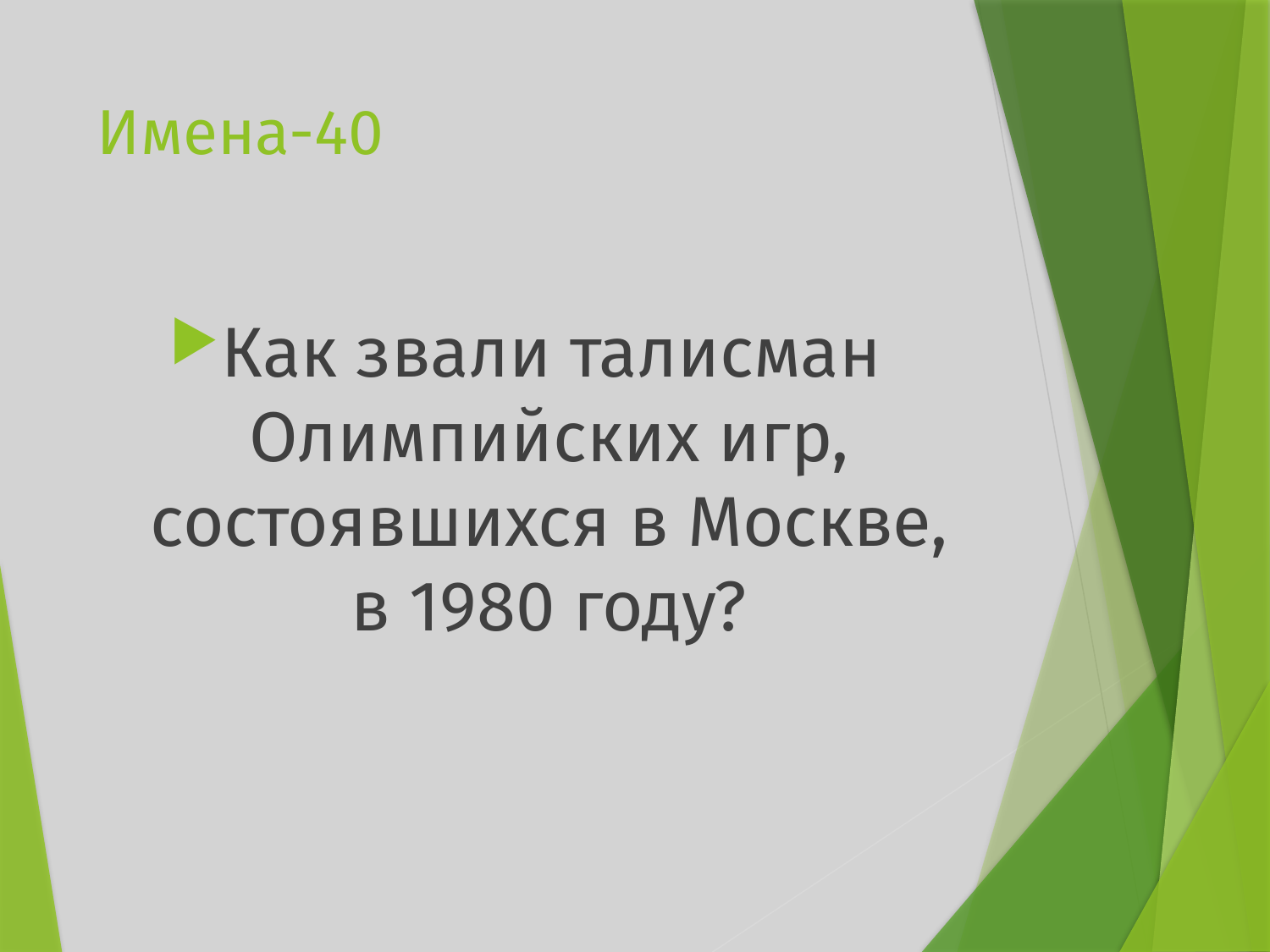

# Имена-40
Как звали талисман Олимпийских игр, состоявшихся в Москве, в 1980 году?